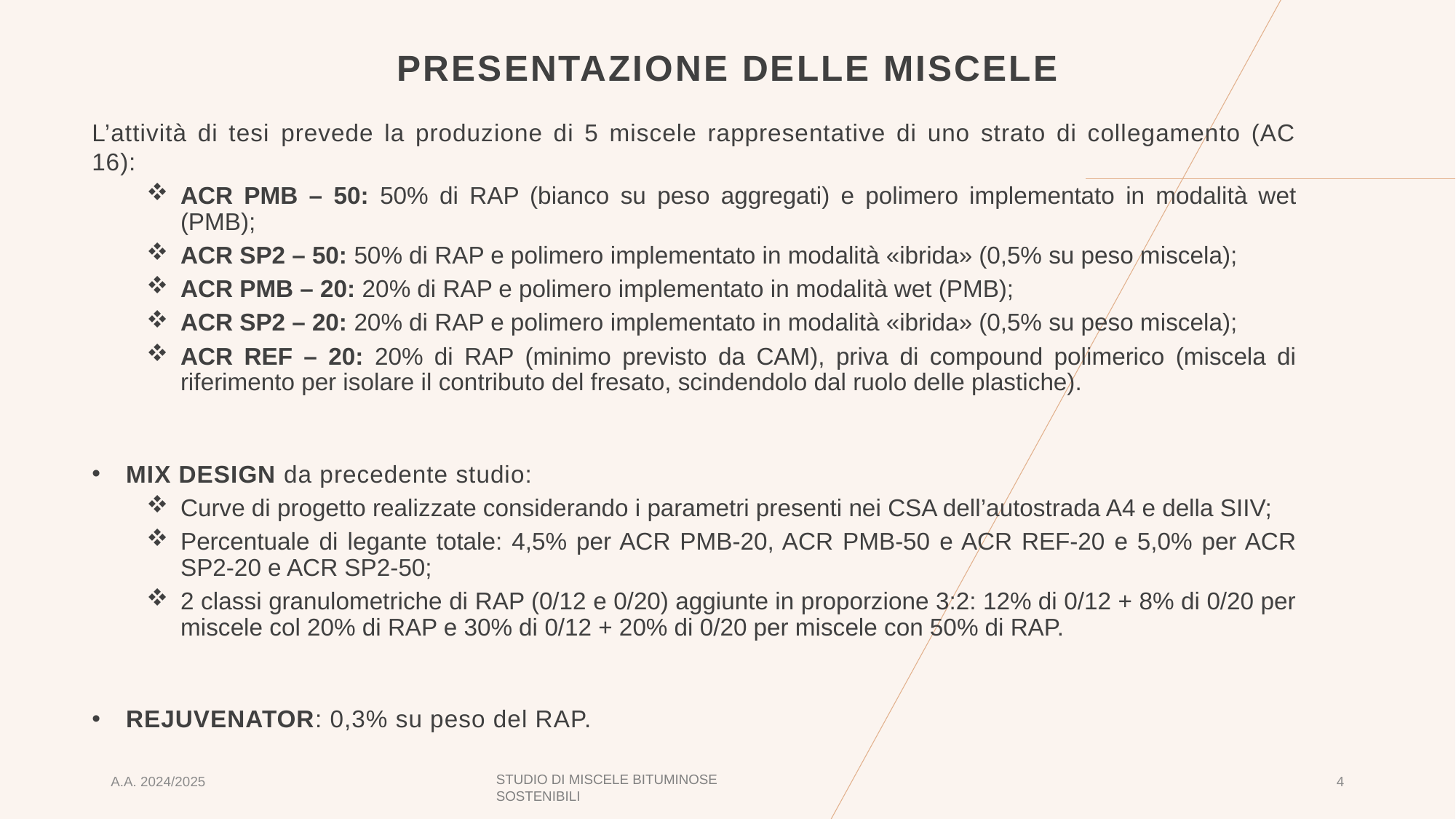

# PRESENTAZIONE DELLE MISCELE
L’attività di tesi prevede la produzione di 5 miscele rappresentative di uno strato di collegamento (AC 16):
ACR PMB – 50: 50% di RAP (bianco su peso aggregati) e polimero implementato in modalità wet (PMB);
ACR SP2 – 50: 50% di RAP e polimero implementato in modalità «ibrida» (0,5% su peso miscela);
ACR PMB – 20: 20% di RAP e polimero implementato in modalità wet (PMB);
ACR SP2 – 20: 20% di RAP e polimero implementato in modalità «ibrida» (0,5% su peso miscela);
ACR REF – 20: 20% di RAP (minimo previsto da CAM), priva di compound polimerico (miscela di riferimento per isolare il contributo del fresato, scindendolo dal ruolo delle plastiche).

MIX DESIGN da precedente studio:
Curve di progetto realizzate considerando i parametri presenti nei CSA dell’autostrada A4 e della SIIV;
Percentuale di legante totale: 4,5% per ACR PMB-20, ACR PMB-50 e ACR REF-20 e 5,0% per ACR SP2-20 e ACR SP2-50;
2 classi granulometriche di RAP (0/12 e 0/20) aggiunte in proporzione 3:2: 12% di 0/12 + 8% di 0/20 per miscele col 20% di RAP e 30% di 0/12 + 20% di 0/20 per miscele con 50% di RAP.

REJUVENATOR: 0,3% su peso del RAP.

A.A. 2024/2025
4
STUDIO DI MISCELE BITUMINOSE SOSTENIBILI